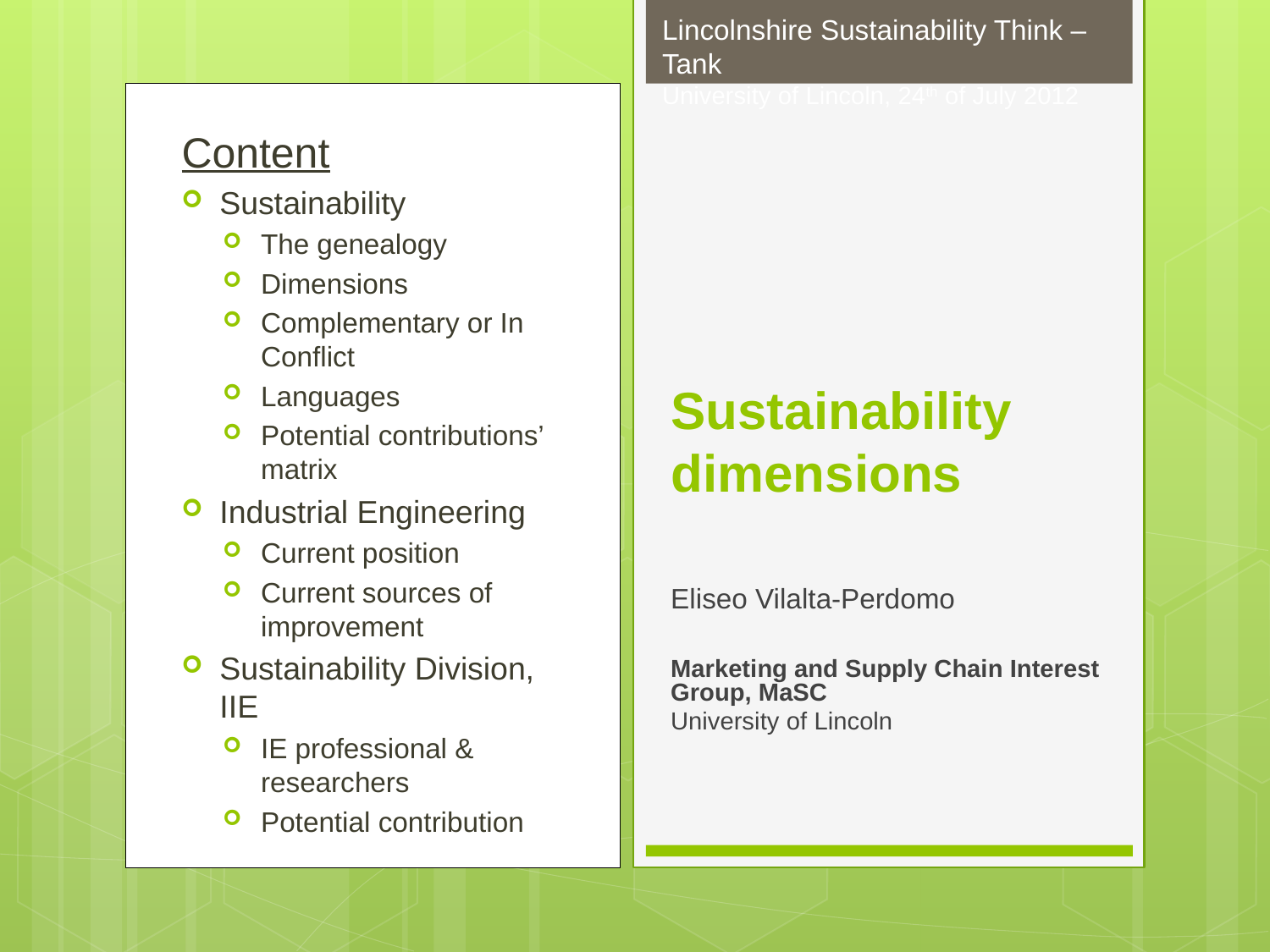

Lincolnshire Sustainability Think –Tank
University of Lincoln, 24th of July 2012
Content
Sustainability
The genealogy
Dimensions
Complementary or In Conflict
Languages
Potential contributions’ matrix
Industrial Engineering
Current position
Current sources of improvement
Sustainability Division, IIE
IE professional & researchers
Potential contribution

# Sustainability dimensions
Eliseo Vilalta-Perdomo

Marketing and Supply Chain Interest Group, MaSC
University of Lincoln